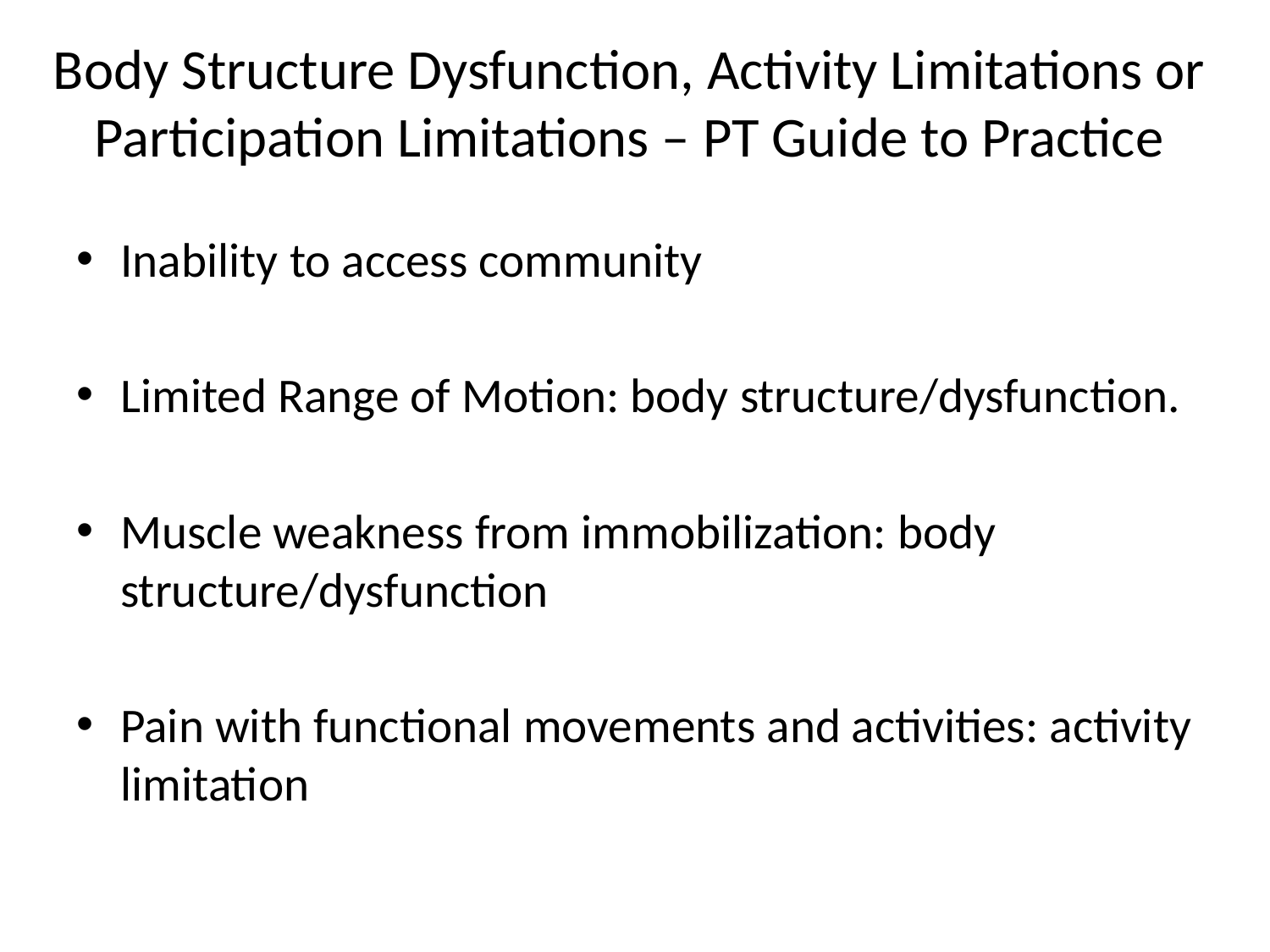

# Body Structure Dysfunction, Activity Limitations or Participation Limitations – PT Guide to Practice
Inability to access community

Limited Range of Motion: body structure/dysfunction.

Muscle weakness from immobilization: body structure/dysfunction

Pain with functional movements and activities: activity limitation